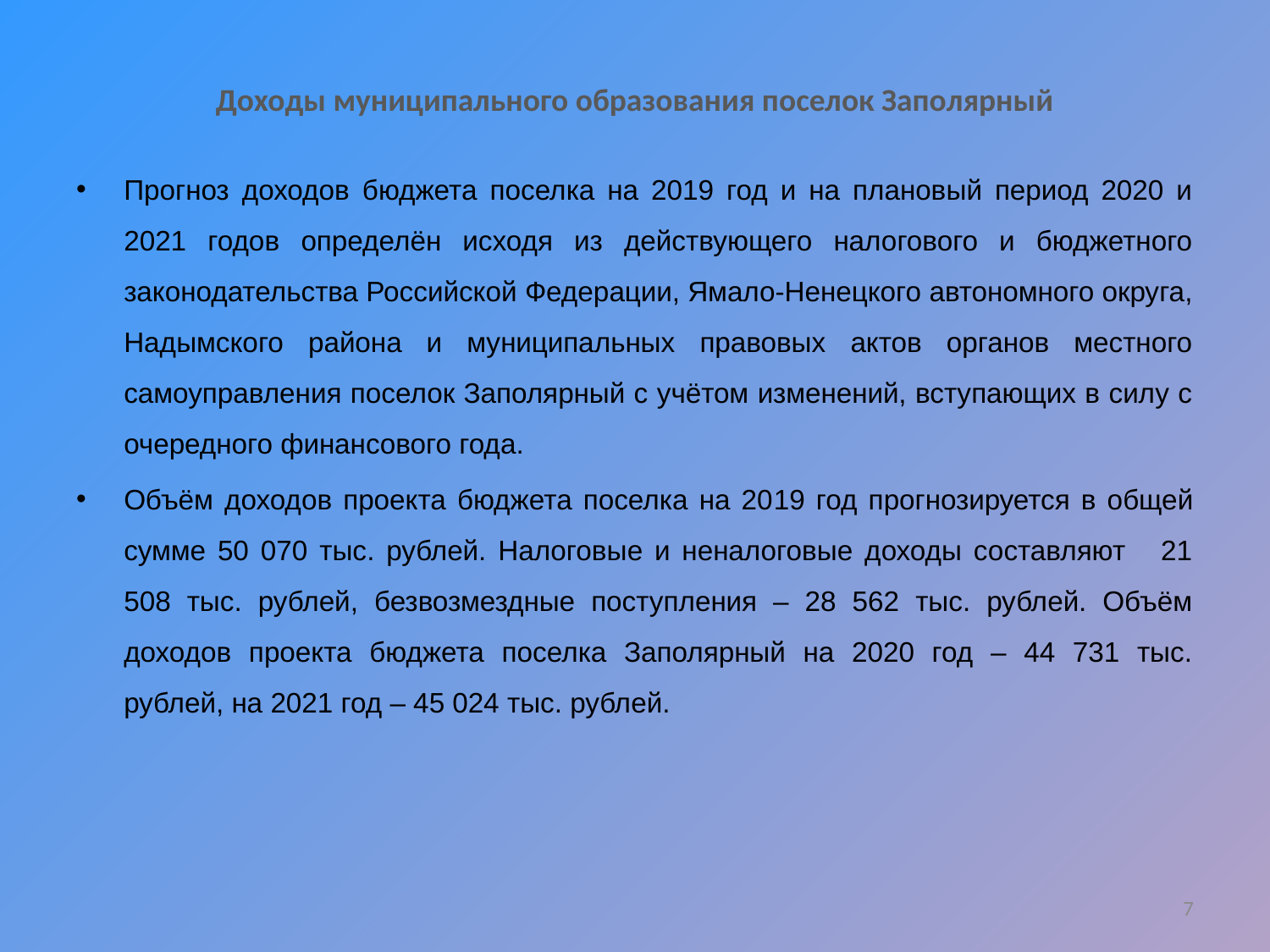

# Доходы муниципального образования поселок Заполярный
Прогноз доходов бюджета поселка на 2019 год и на плановый период 2020 и 2021 годов определён исходя из действующего налогового и бюджетного законодательства Российской Федерации, Ямало-Ненецкого автономного округа, Надымского района и муниципальных правовых актов органов местного самоуправления поселок Заполярный с учётом изменений, вступающих в силу с очередного финансового года.
Объём доходов проекта бюджета поселка на 2019 год прогнозируется в общей сумме 50 070 тыс. рублей. Налоговые и неналоговые доходы составляют   21 508 тыс. рублей, безвозмездные поступления – 28 562 тыс. рублей. Объём доходов проекта бюджета поселка Заполярный на 2020 год – 44 731 тыс. рублей, на 2021 год – 45 024 тыс. рублей.
7